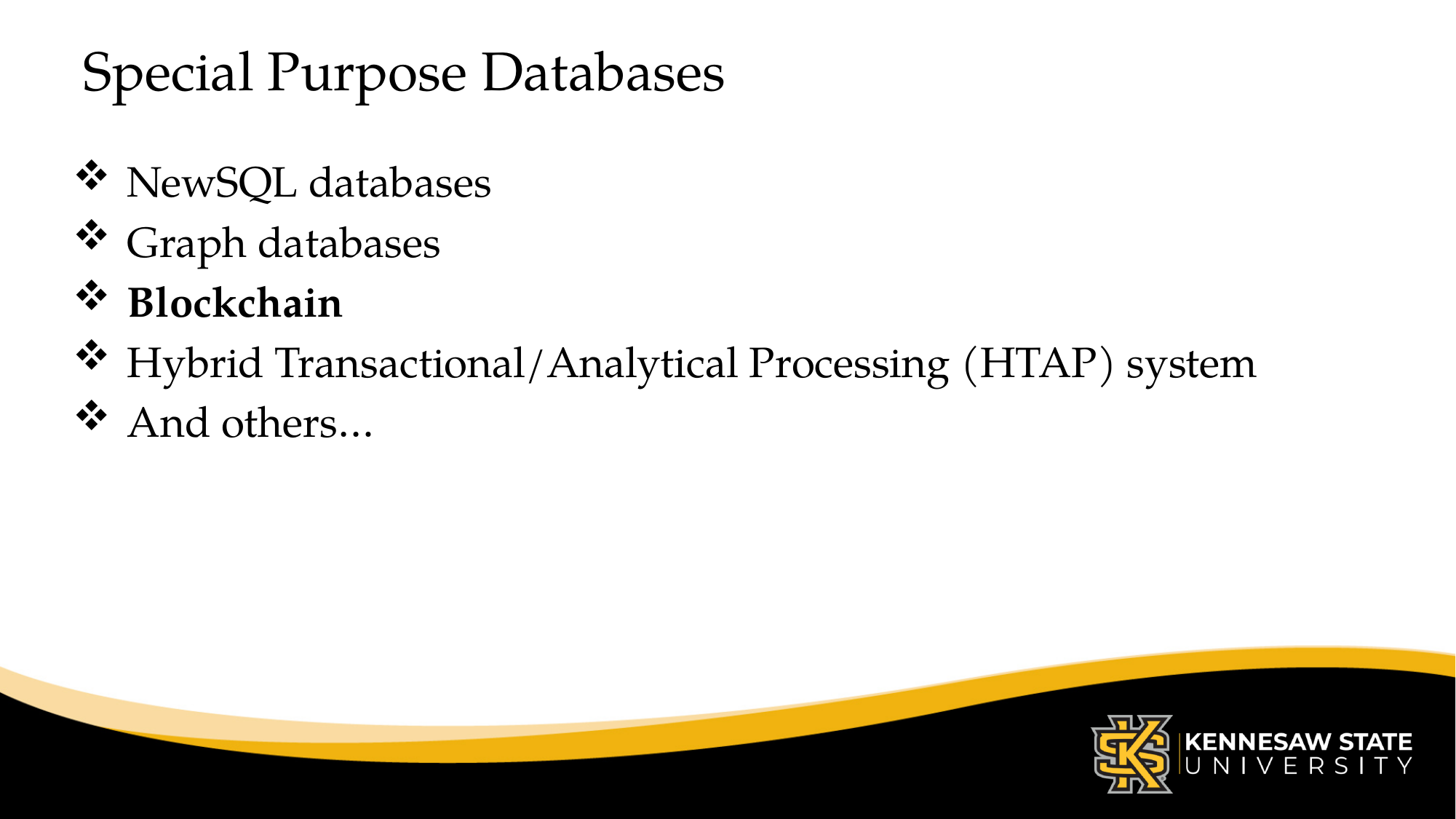

# Special Purpose Databases
NewSQL databases
Graph databases
Blockchain
Hybrid Transactional/Analytical Processing (HTAP) system
And others…